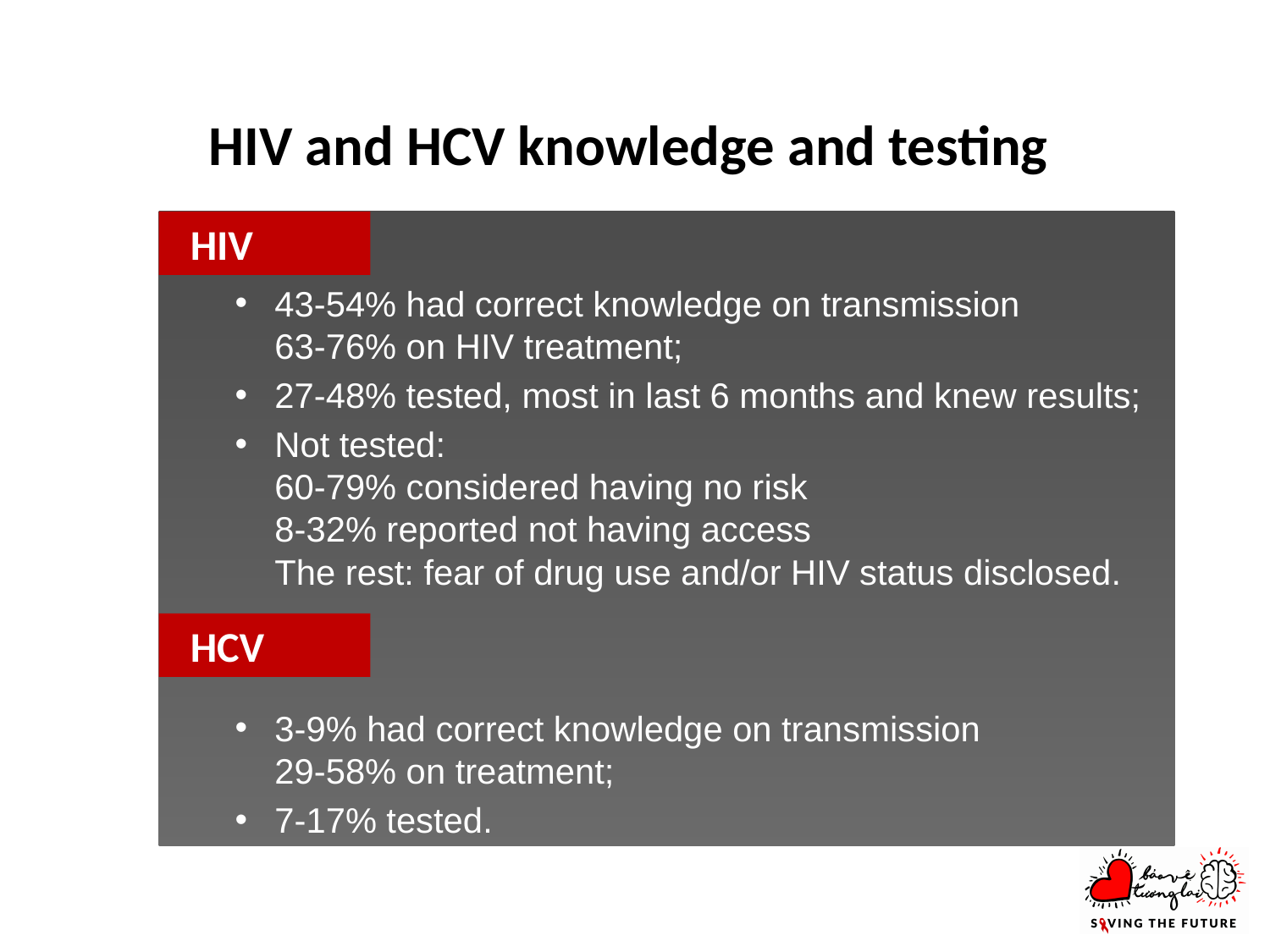

# HIV and HCV knowledge and testing
HIV
43-54% had correct knowledge on transmission
63-76% on HIV treatment;
27-48% tested, most in last 6 months and knew results;
Not tested:
60-79% considered having no risk
8-32% reported not having access
The rest: fear of drug use and/or HIV status disclosed.

3-9% had correct knowledge on transmission
29-58% on treatment;
7-17% tested.
  HIV
  HCV
18